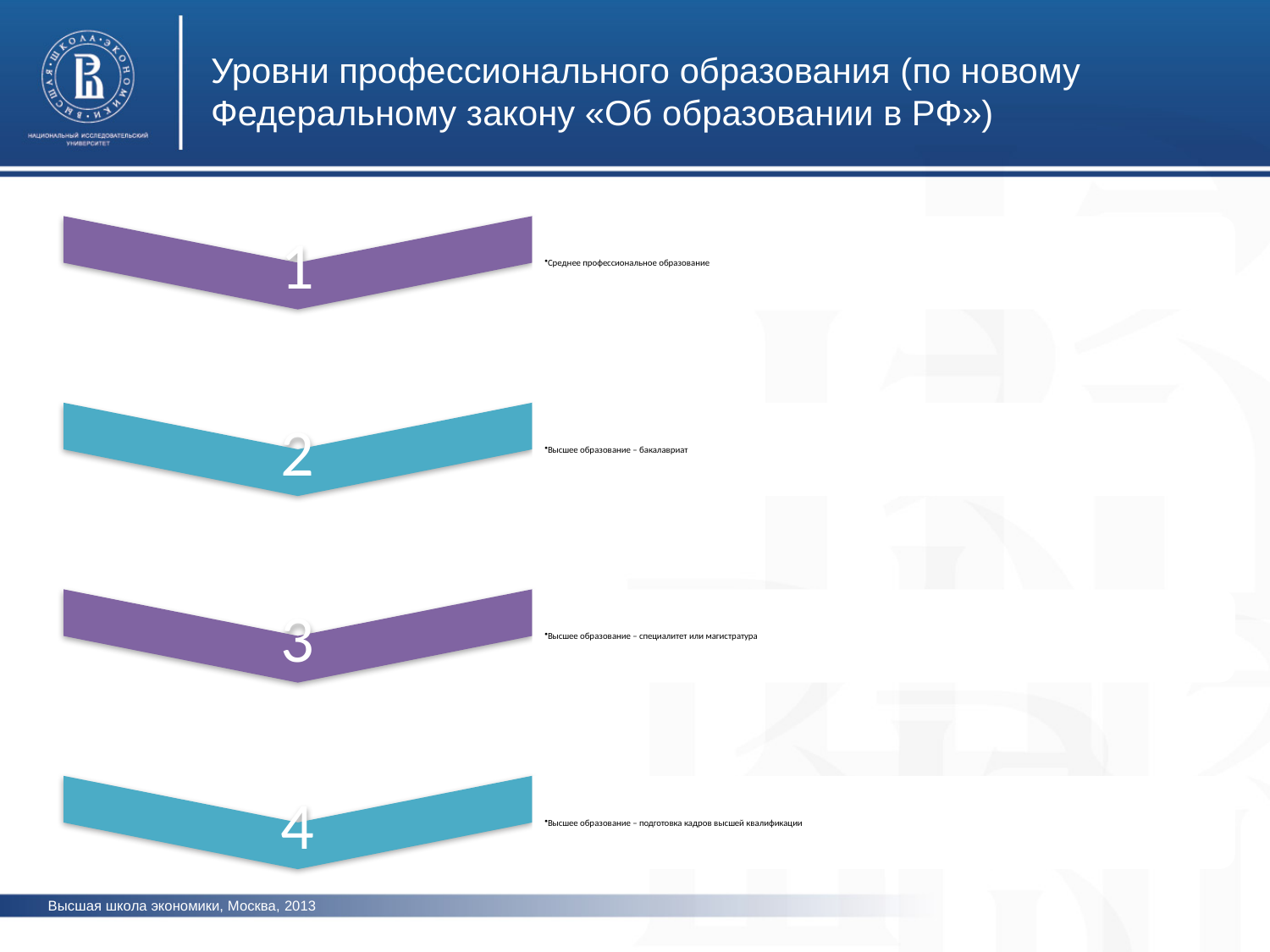

Уровни профессионального образования (по новому Федеральному закону «Об образовании в РФ»)
1
Среднее профессиональное образование
2
Высшее образование – бакалавриат
3
Высшее образование – специалитет или магистратура
4
Высшее образование – подготовка кадров высшей квалификации
Высшая школа экономики, Москва, 2013